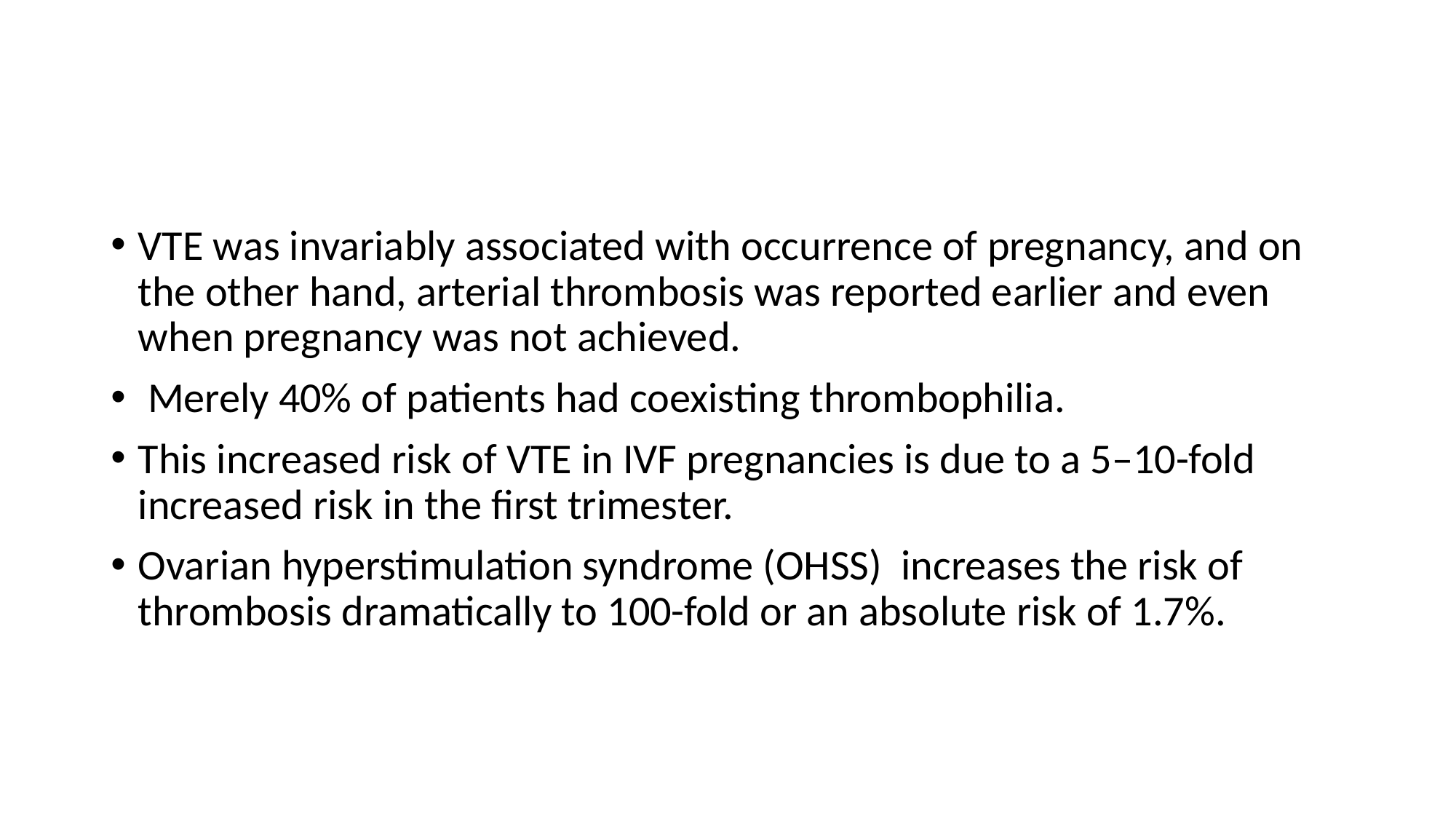

#
VTE was invariably associated with occurrence of pregnancy, and on the other hand, arterial thrombosis was reported earlier and even when pregnancy was not achieved.
 Merely 40% of patients had coexisting thrombophilia.
This increased risk of VTE in IVF pregnancies is due to a 5–10-fold increased risk in the first trimester.
Ovarian hyperstimulation syndrome (OHSS)  increases the risk of thrombosis dramatically to 100-fold or an absolute risk of 1.7%.